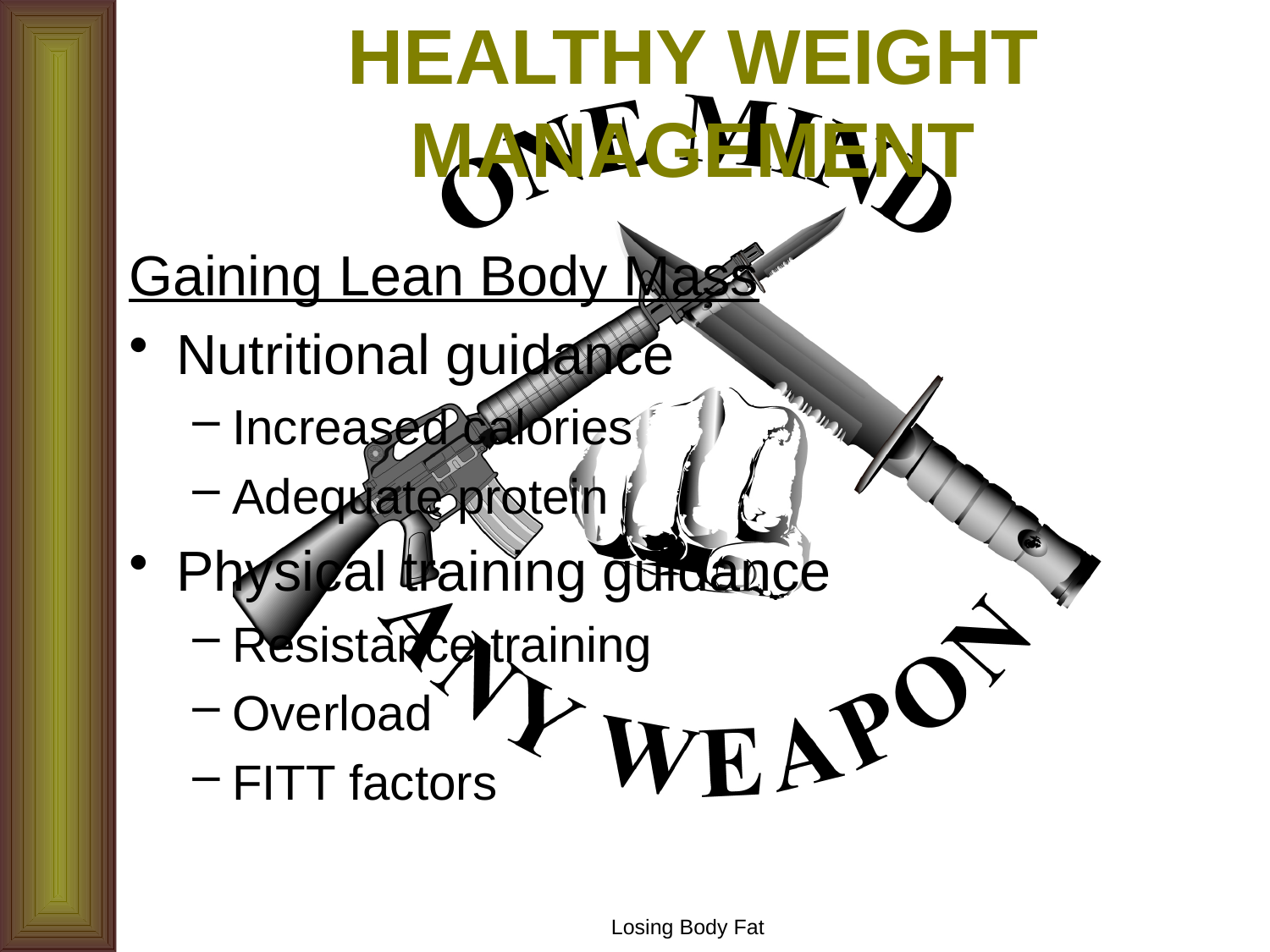

# HEALTHY WEIGHT MANAGEMENT
Gaining Lean Body Mass
Nutritional guidance
Increased calories
Adequate protein
Physical training guidance
Resistance training
Overload
FITT factors
Losing Body Fat